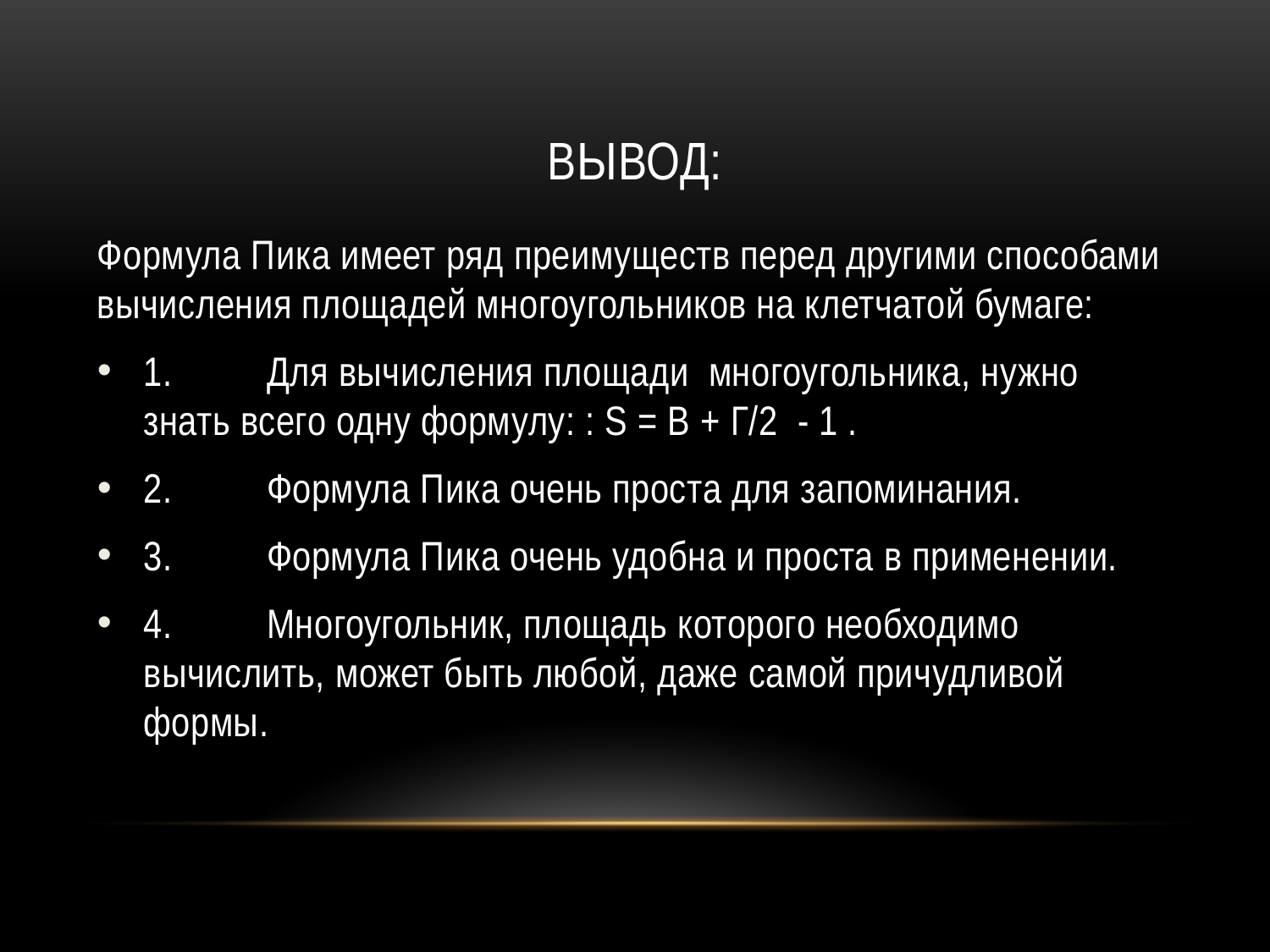

# Вывод:
Формула Пика имеет ряд преимуществ перед другими способами вычисления площадей многоугольников на клетчатой бумаге:
1.	Для вычисления площади  многоугольника, нужно знать всего одну формулу: : S = В + Г/2  - 1 .
2.	Формула Пика очень проста для запоминания.
3.	Формула Пика очень удобна и проста в применении.
4.	Многоугольник, площадь которого необходимо вычислить, может быть любой, даже самой причудливой  формы.